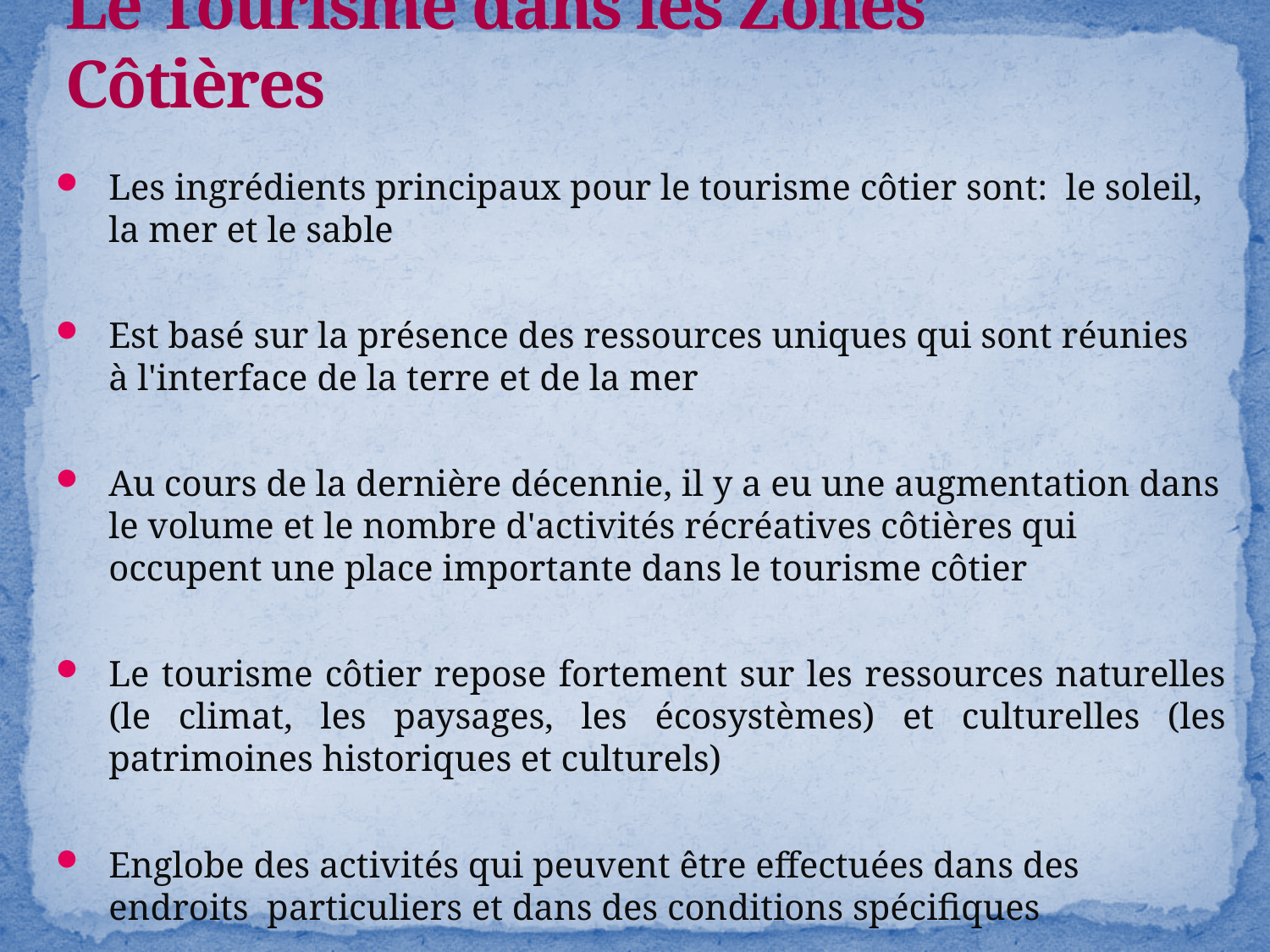

# Le Tourisme dans les Zones Côtières
Les ingrédients principaux pour le tourisme côtier sont:  le soleil, la mer et le sable

Est basé sur la présence des ressources uniques qui sont réunies  à l'interface de la terre et de la mer

Au cours de la dernière décennie, il y a eu une augmentation dans le volume et le nombre d'activités récréatives côtières qui occupent une place importante dans le tourisme côtier

Le tourisme côtier repose fortement sur les ressources naturelles (le climat, les paysages, les écosystèmes) et culturelles (les patrimoines historiques et culturels)

Englobe des activités qui peuvent être effectuées dans des endroits  particuliers et dans des conditions spécifiques